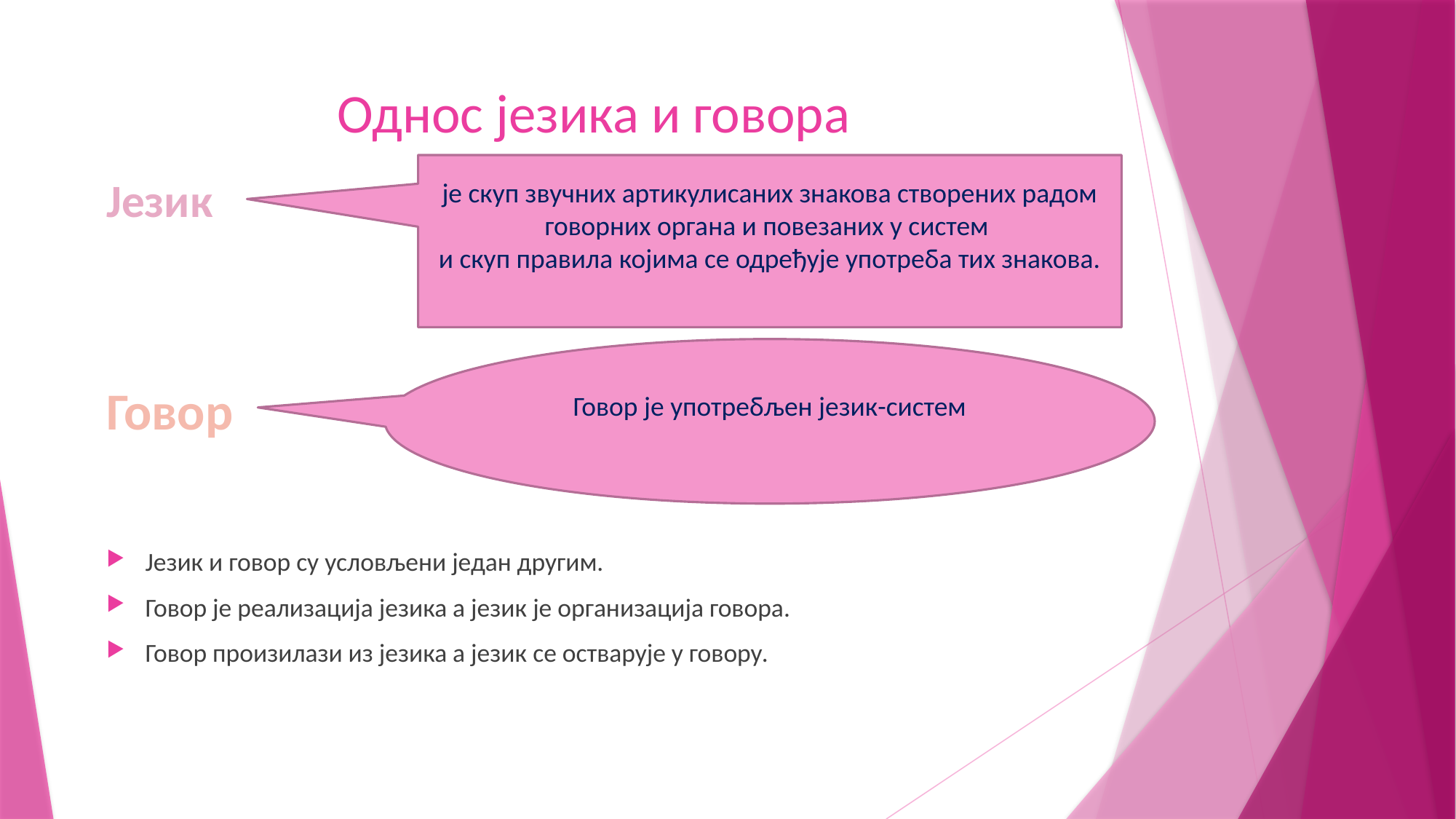

# Однос језика и говора
је скуп звучних артикулисаних знакова створених радом говорних органа и повезаних у систем
и скуп правила којима се одређује употреба тих знакова.

Језик

Говор

Језик и говор су условљени један другим.
Говор је реализација језика а језик је организација говора.
Говор произилази из језика а језик се остварује у говору.
Говор је употребљен језик-систем